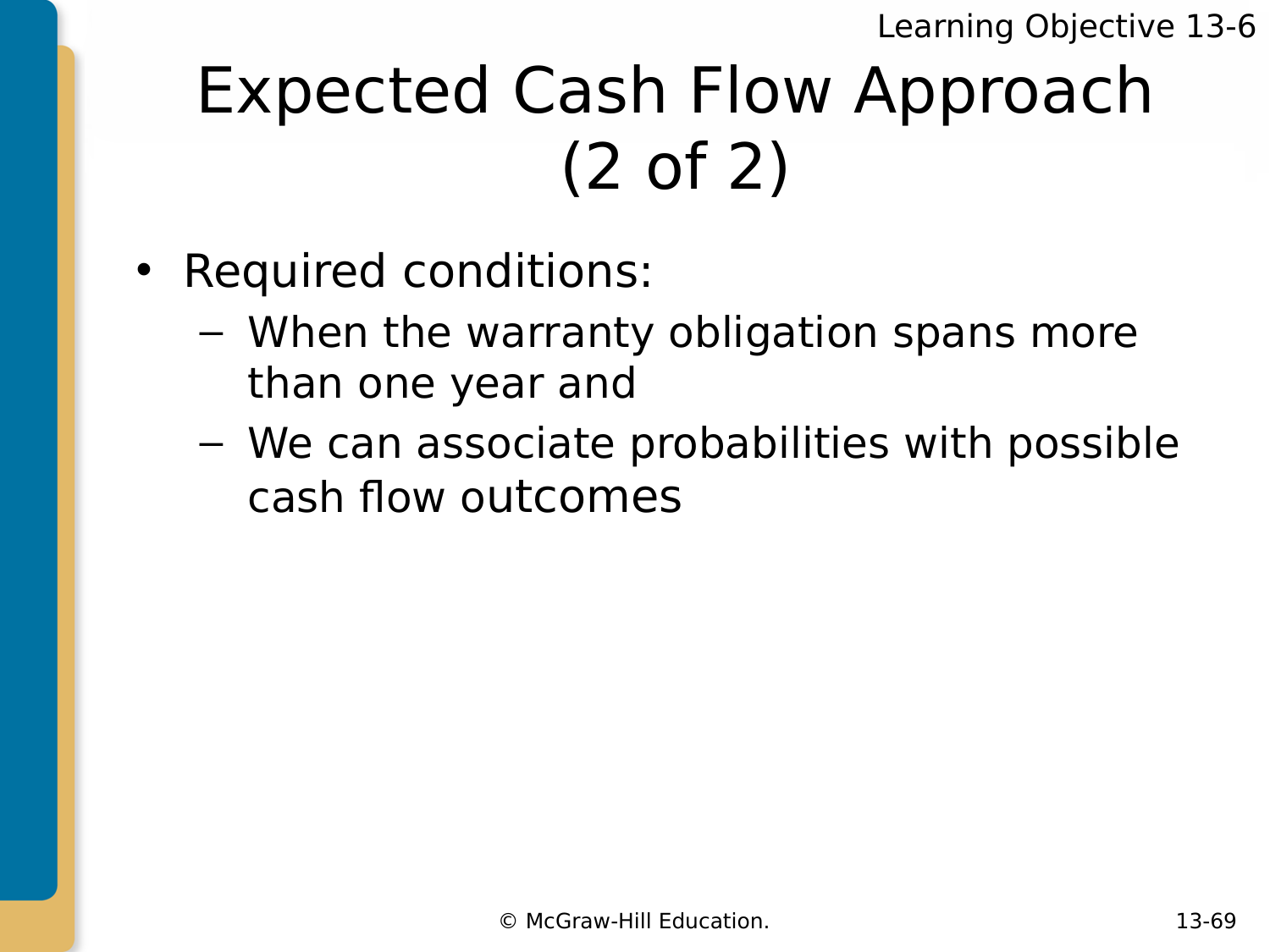

Learning Objective 13-6
# Expected Cash Flow Approach (2 of 2)
Required conditions:
When the warranty obligation spans more than one year and
We can associate probabilities with possible cash flow outcomes